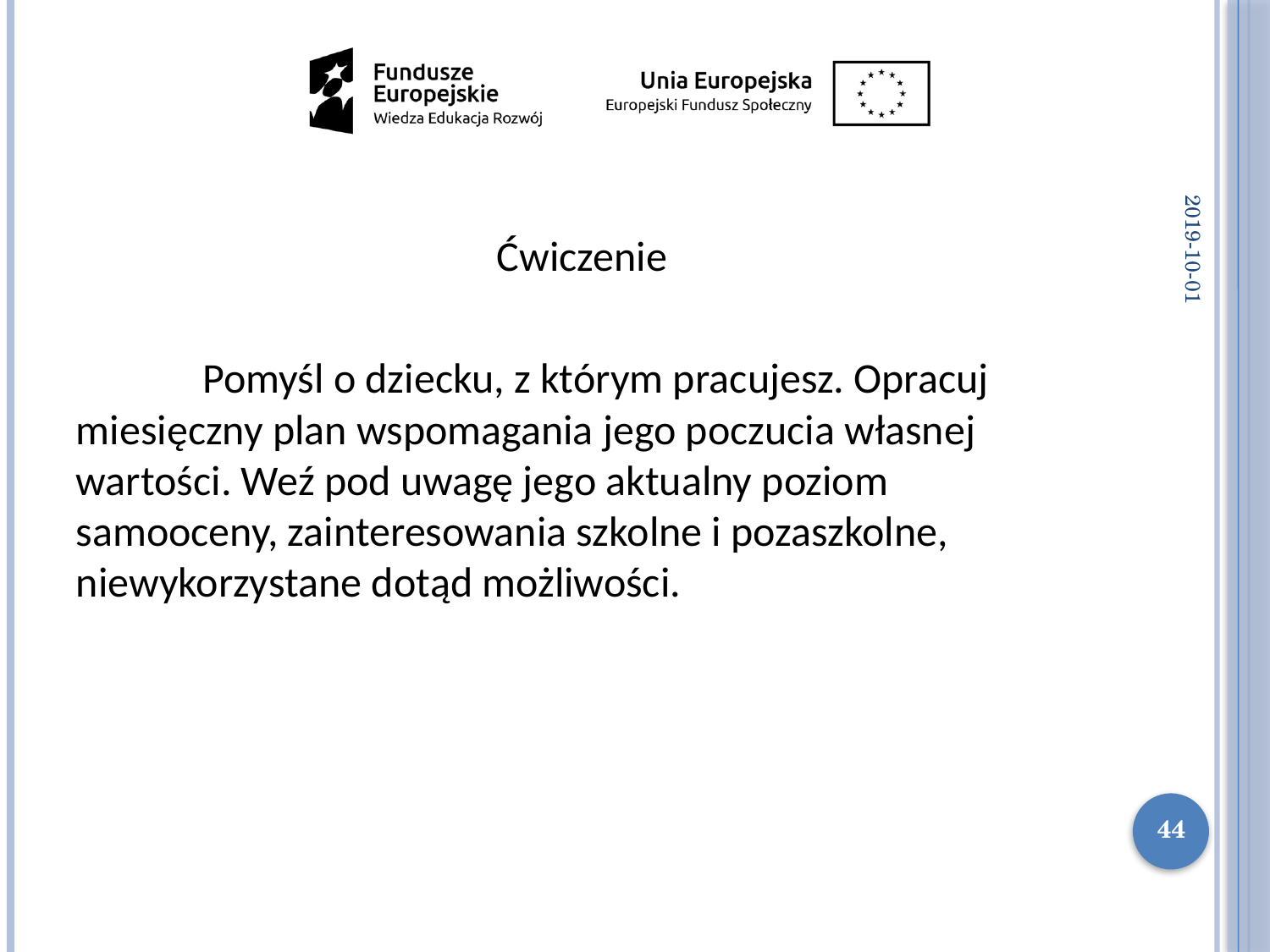

2019-10-01
Ćwiczenie

	Pomyśl o dziecku, z którym pracujesz. Opracuj miesięczny plan wspomagania jego poczucia własnej wartości. Weź pod uwagę jego aktualny poziom samooceny, zainteresowania szkolne i pozaszkolne, niewykorzystane dotąd możliwości.
44